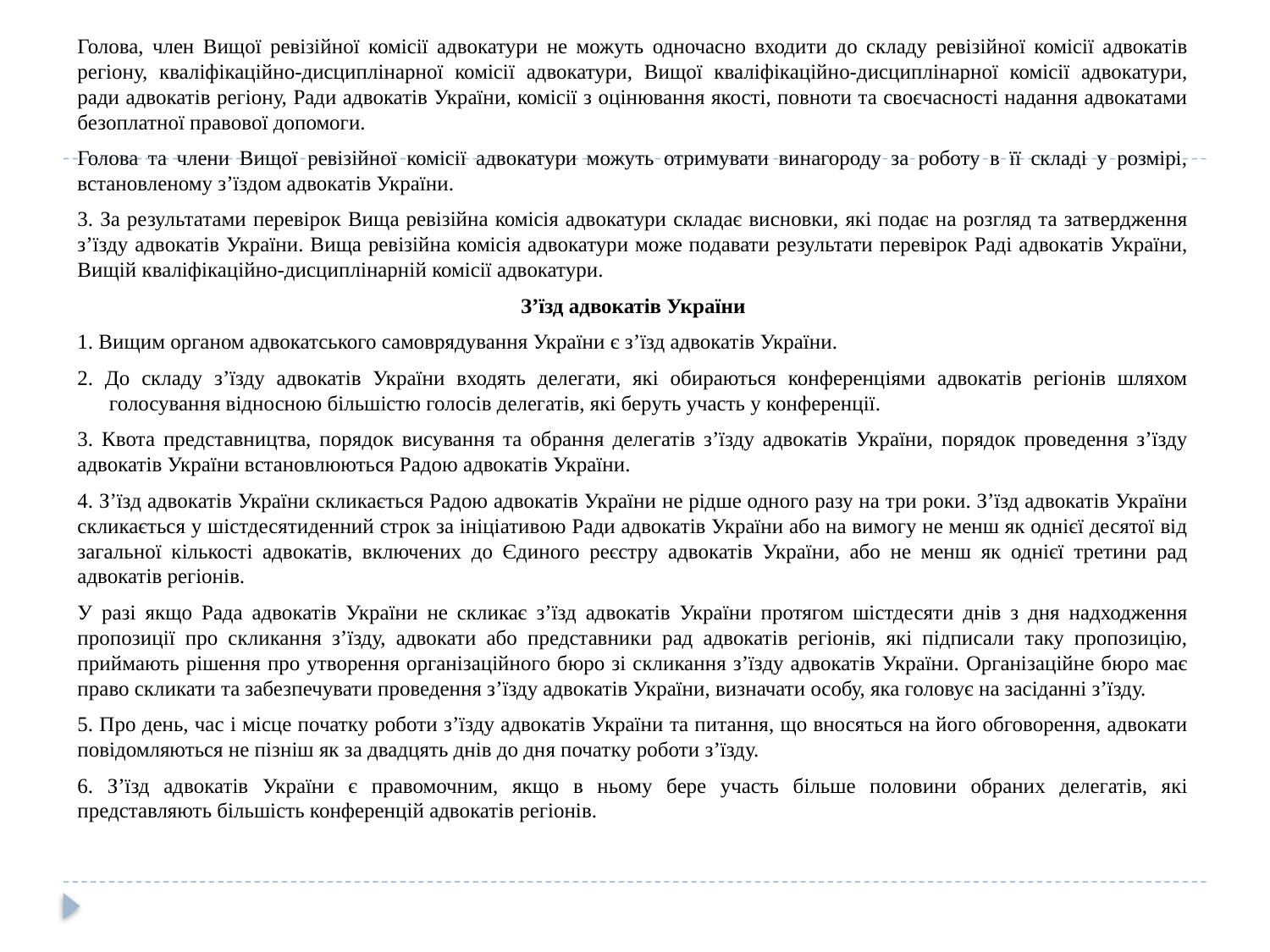

Голова, член Вищої ревізійної комісії адвокатури не можуть одночасно входити до складу ревізійної комісії адвокатів регіону, кваліфікаційно-дисциплінарної комісії адвокатури, Вищої кваліфікаційно-дисциплінарної комісії адвокатури, ради адвокатів регіону, Ради адвокатів України, комісії з оцінювання якості, повноти та своєчасності надання адвокатами безоплатної правової допомоги.
Голова та члени Вищої ревізійної комісії адвокатури можуть отримувати винагороду за роботу в її складі у розмірі, встановленому з’їздом адвокатів України.
3. За результатами перевірок Вища ревізійна комісія адвокатури складає висновки, які подає на розгляд та затвердження з’їзду адвокатів України. Вища ревізійна комісія адвокатури може подавати результати перевірок Раді адвокатів України, Вищій кваліфікаційно-дисциплінарній комісії адвокатури.
З’їзд адвокатів України
1. Вищим органом адвокатського самоврядування України є з’їзд адвокатів України.
2. До складу з’їзду адвокатів України входять делегати, які обираються конференціями адвокатів регіонів шляхом голосування відносною більшістю голосів делегатів, які беруть участь у конференції.
3. Квота представництва, порядок висування та обрання делегатів з’їзду адвокатів України, порядок проведення з’їзду адвокатів України встановлюються Радою адвокатів України.
4. З’їзд адвокатів України скликається Радою адвокатів України не рідше одного разу на три роки. З’їзд адвокатів України скликається у шістдесятиденний строк за ініціативою Ради адвокатів України або на вимогу не менш як однієї десятої від загальної кількості адвокатів, включених до Єдиного реєстру адвокатів України, або не менш як однієї третини рад адвокатів регіонів.
У разі якщо Рада адвокатів України не скликає з’їзд адвокатів України протягом шістдесяти днів з дня надходження пропозиції про скликання з’їзду, адвокати або представники рад адвокатів регіонів, які підписали таку пропозицію, приймають рішення про утворення організаційного бюро зі скликання з’їзду адвокатів України. Організаційне бюро має право скликати та забезпечувати проведення з’їзду адвокатів України, визначати особу, яка головує на засіданні з’їзду.
5. Про день, час і місце початку роботи з’їзду адвокатів України та питання, що вносяться на його обговорення, адвокати повідомляються не пізніш як за двадцять днів до дня початку роботи з’їзду.
6. З’їзд адвокатів України є правомочним, якщо в ньому бере участь більше половини обраних делегатів, які представляють більшість конференцій адвокатів регіонів.